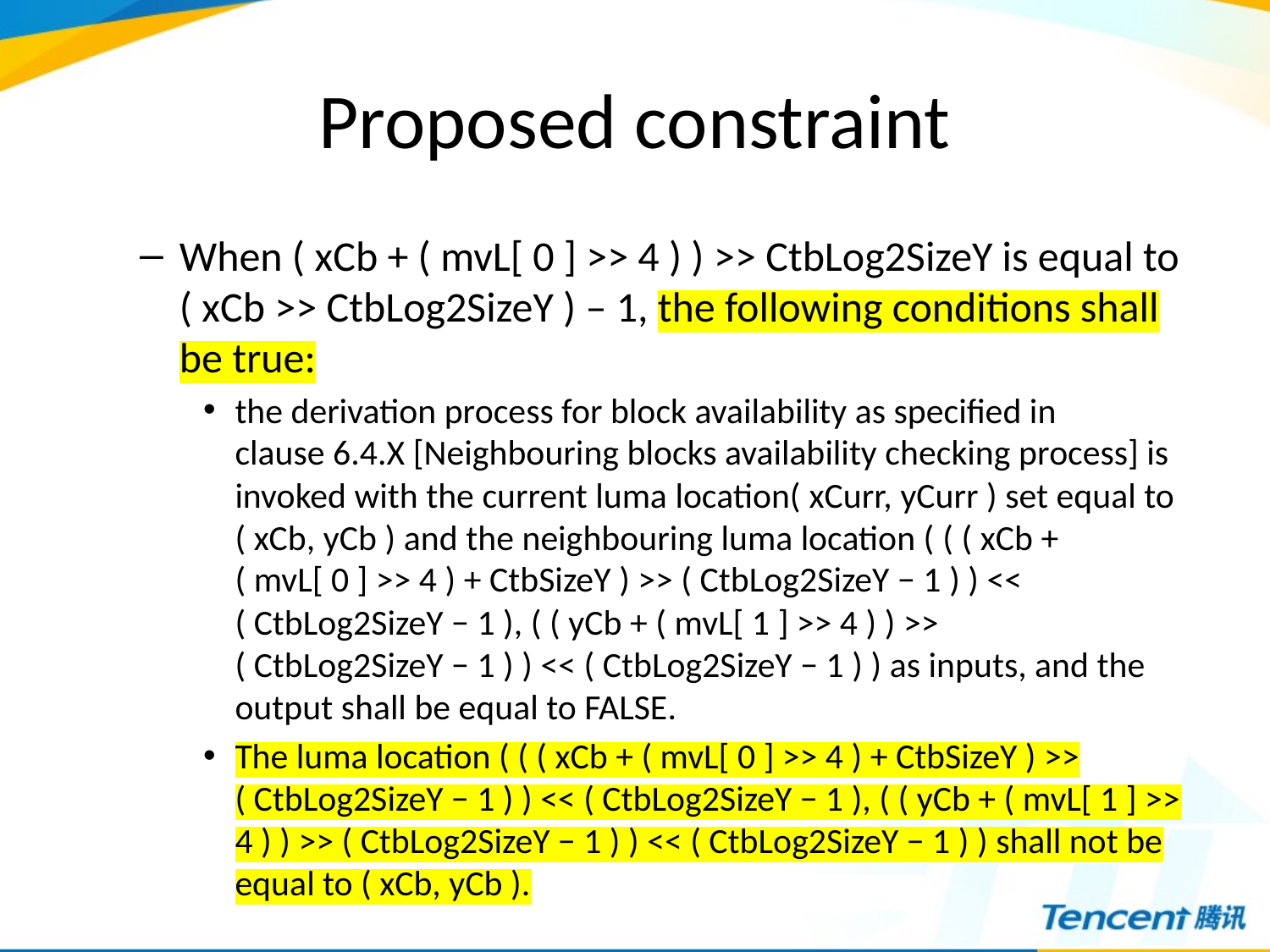

# Proposed constraint
When ( xCb + ( mvL[ 0 ] >> 4 ) ) >> CtbLog2SizeY is equal to ( xCb >> CtbLog2SizeY ) – 1, the following conditions shall be true:
the derivation process for block availability as specified in clause 6.4.X [Neighbouring blocks availability checking process] is invoked with the current luma location( xCurr, yCurr ) set equal to ( xCb, yCb ) and the neighbouring luma location ( ( ( xCb + ( mvL[ 0 ] >> 4 ) + CtbSizeY ) >> ( CtbLog2SizeY − 1 ) ) << ( CtbLog2SizeY − 1 ), ( ( yCb + ( mvL[ 1 ] >> 4 ) ) >> ( CtbLog2SizeY − 1 ) ) << ( CtbLog2SizeY − 1 ) ) as inputs, and the output shall be equal to FALSE.
The luma location ( ( ( xCb + ( mvL[ 0 ] >> 4 ) + CtbSizeY ) >> ( CtbLog2SizeY − 1 ) ) << ( CtbLog2SizeY − 1 ), ( ( yCb + ( mvL[ 1 ] >> 4 ) ) >> ( CtbLog2SizeY − 1 ) ) << ( CtbLog2SizeY − 1 ) ) shall not be equal to ( xCb, yCb ).